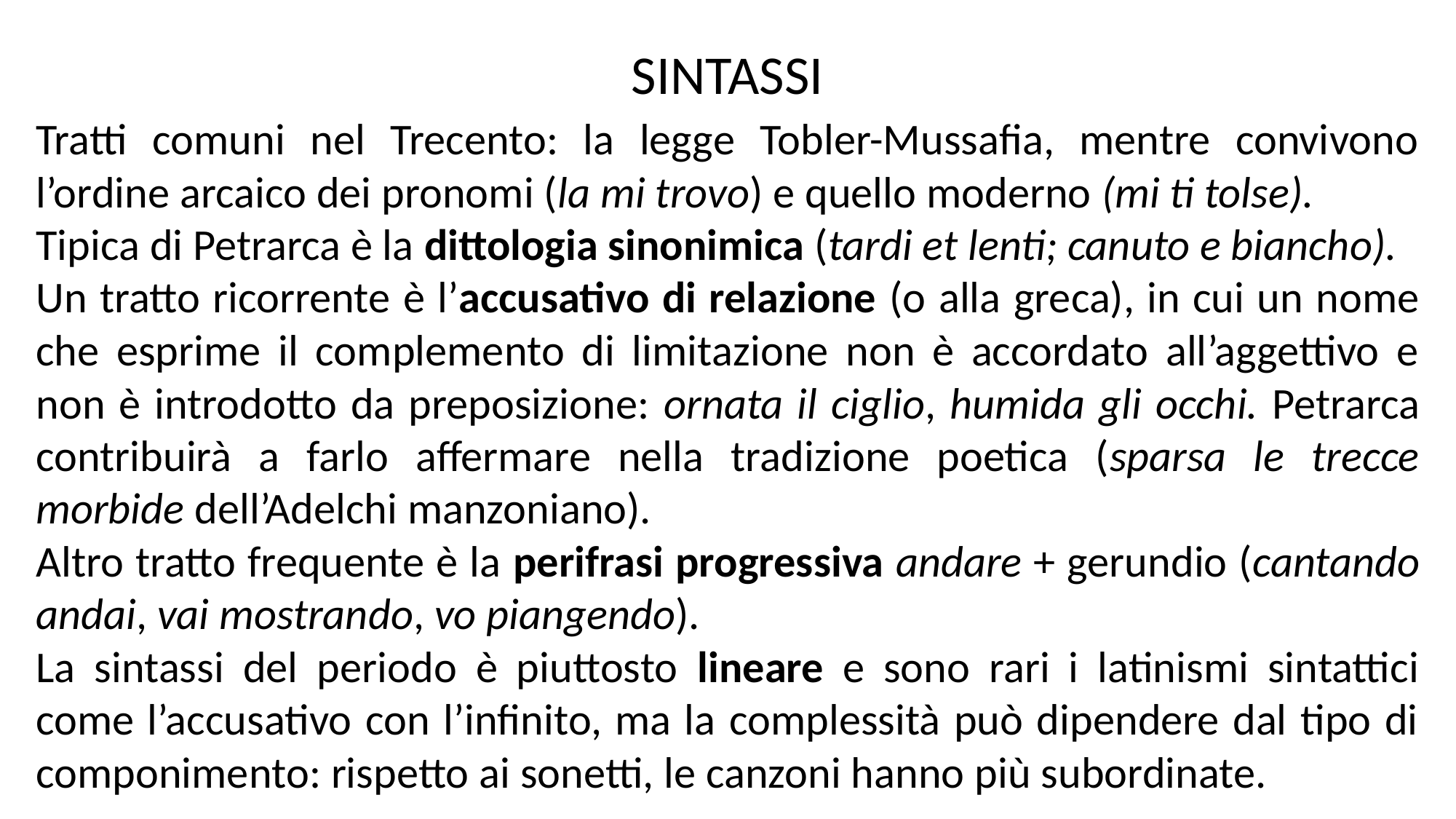

SINTASSI
Tratti comuni nel Trecento: la legge Tobler-Mussafia, mentre convivono l’ordine arcaico dei pronomi (la mi trovo) e quello moderno (mi ti tolse).
Tipica di Petrarca è la dittologia sinonimica (tardi et lenti; canuto e biancho).
Un tratto ricorrente è l’accusativo di relazione (o alla greca), in cui un nome che esprime il complemento di limitazione non è accordato all’aggettivo e non è introdotto da preposizione: ornata il ciglio, humida gli occhi. Petrarca contribuirà a farlo affermare nella tradizione poetica (sparsa le trecce morbide dell’Adelchi manzoniano).
Altro tratto frequente è la perifrasi progressiva andare + gerundio (cantando andai, vai mostrando, vo piangendo).
La sintassi del periodo è piuttosto lineare e sono rari i latinismi sintattici come l’accusativo con l’infinito, ma la complessità può dipendere dal tipo di componimento: rispetto ai sonetti, le canzoni hanno più subordinate.